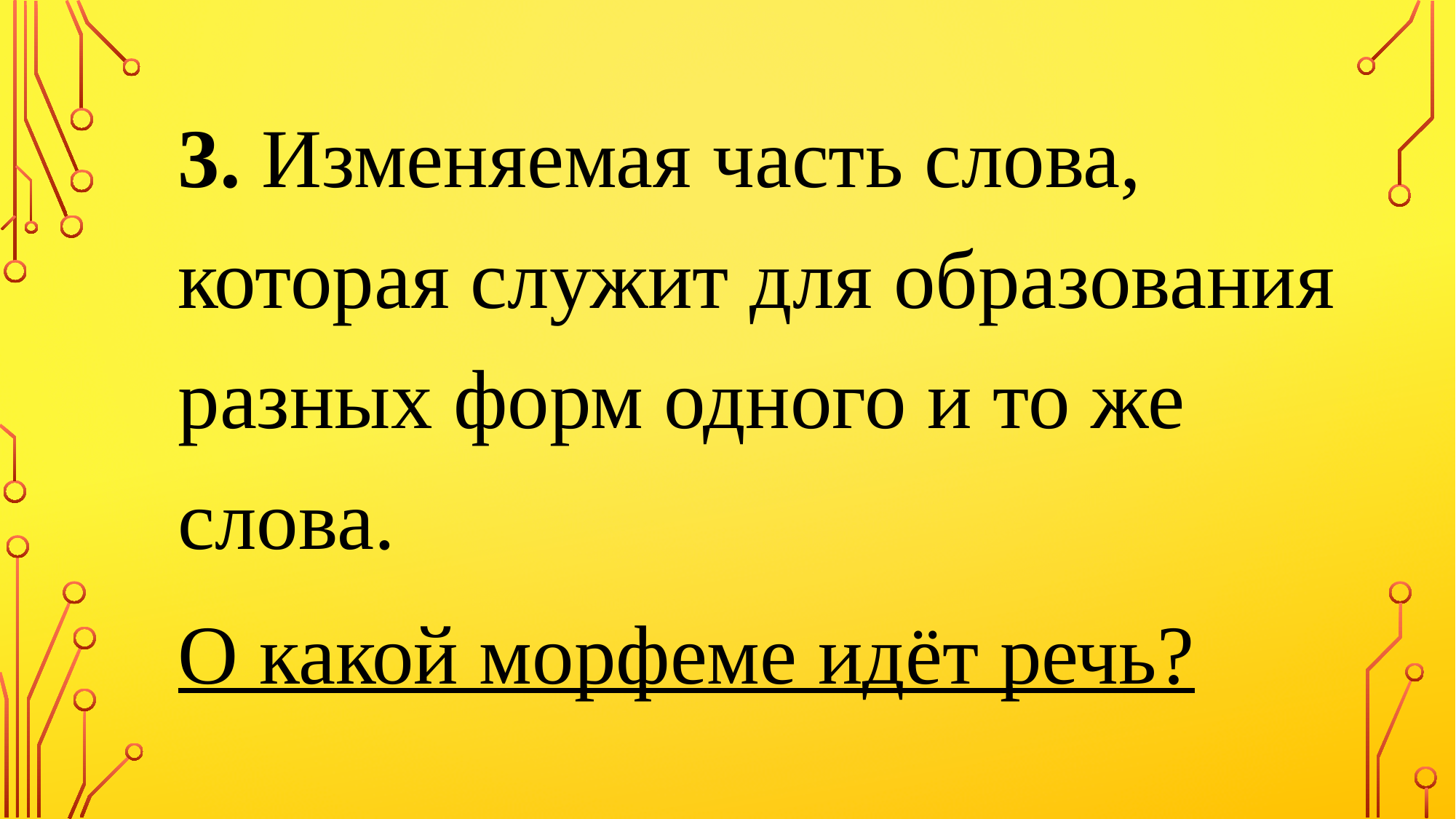

3. Изменяемая часть слова, которая служит для образования разных форм одного и то же слова.
О какой морфеме идёт речь?